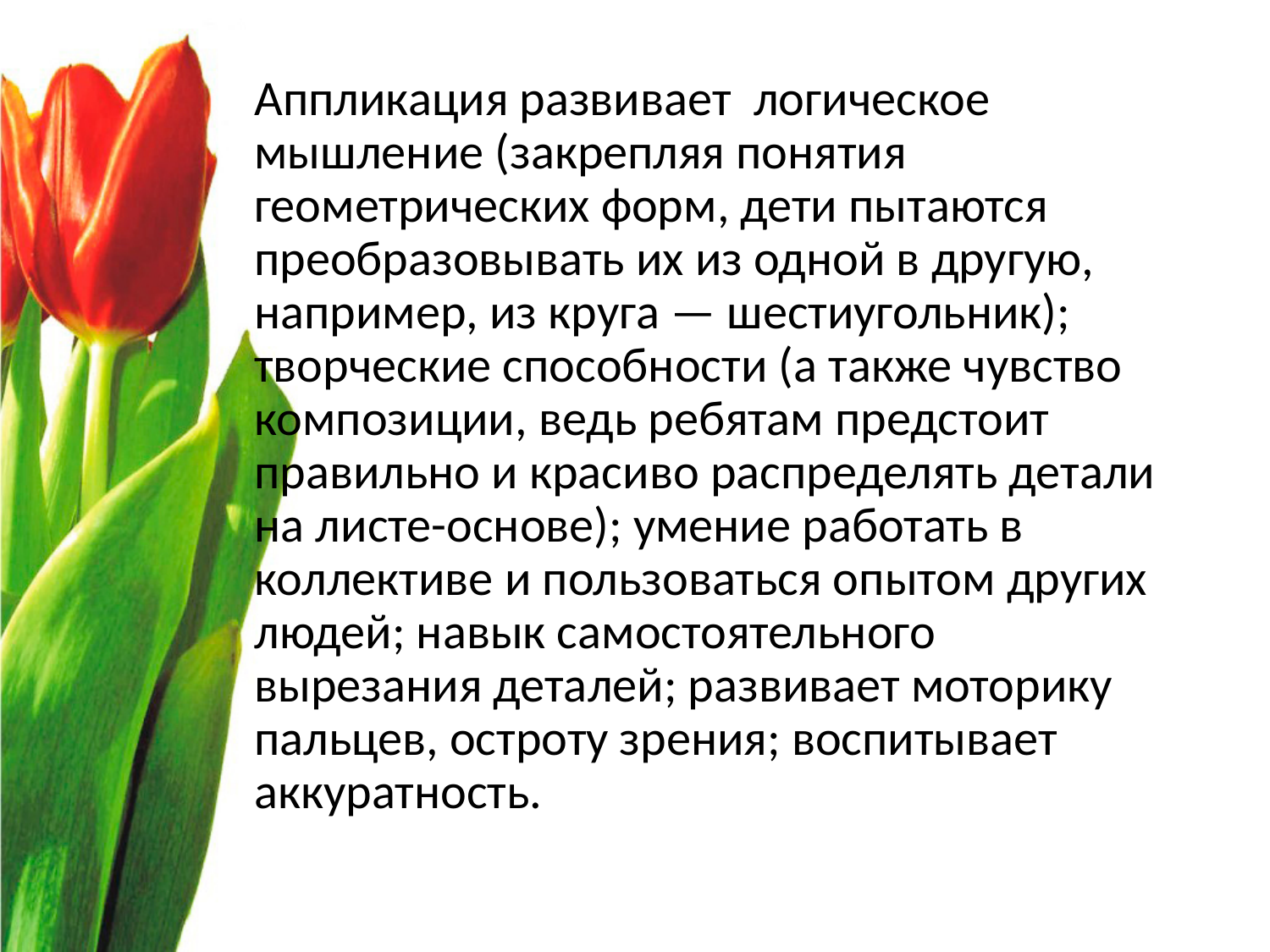

# Аппликация развивает  логическое мышление (закрепляя понятия геометрических форм, дети пытаются преобразовывать их из одной в другую, например, из круга — шестиугольник); творческие способности (а также чувство композиции, ведь ребятам предстоит правильно и красиво распределять детали на листе-основе); умение работать в коллективе и пользоваться опытом других людей; навык самостоятельного вырезания деталей; развивает моторику пальцев, остроту зрения; воспитывает аккуратность.